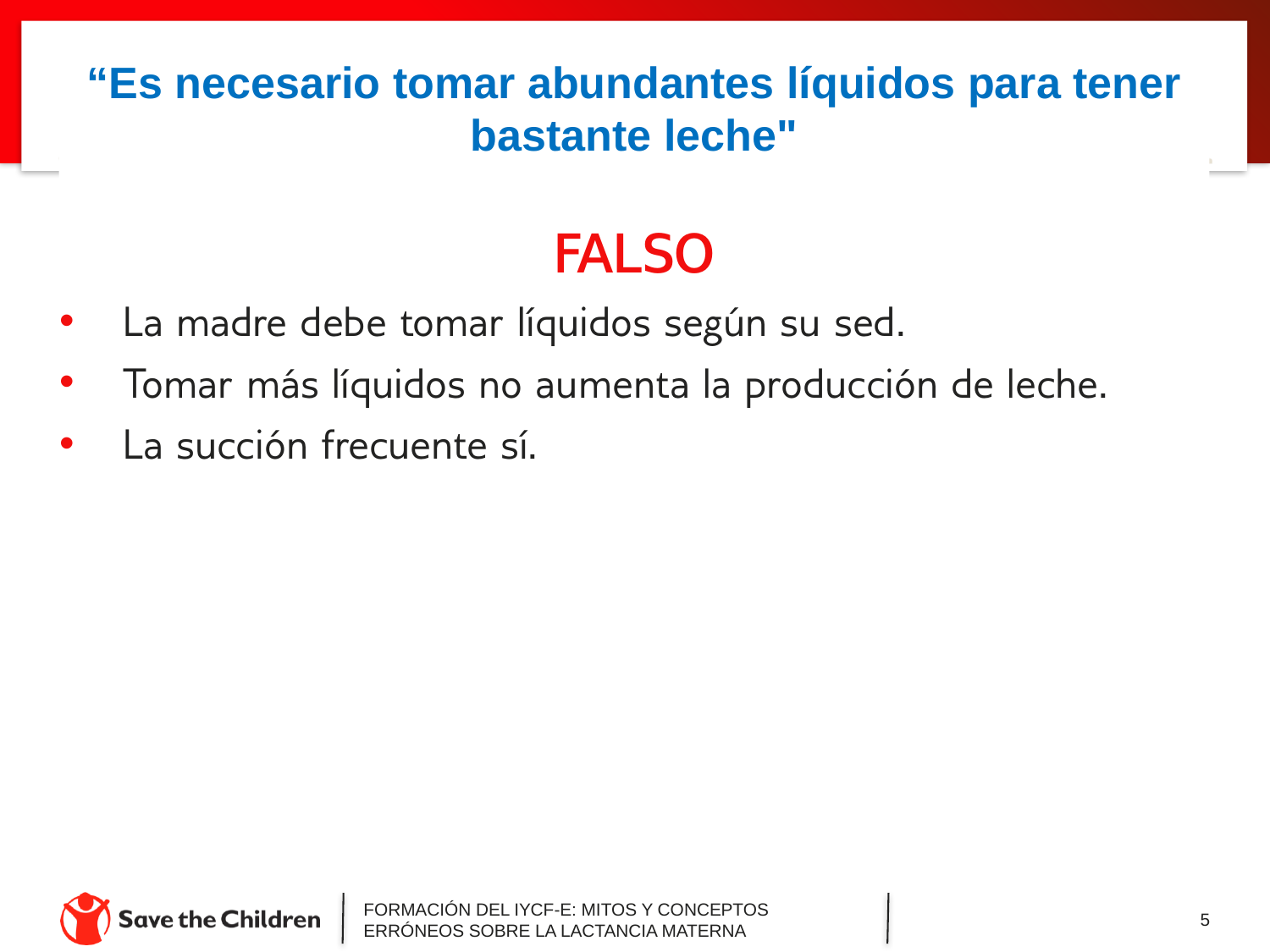

# “Es necesario tomar abundantes líquidos para tener bastante leche"
FALSO
La madre debe tomar líquidos según su sed.
Tomar más líquidos no aumenta la producción de leche.
La succión frecuente sí.
FORMACIÓN DEL IYCF-E: MITOS Y CONCEPTOS ERRÓNEOS SOBRE LA LACTANCIA MATERNA
5